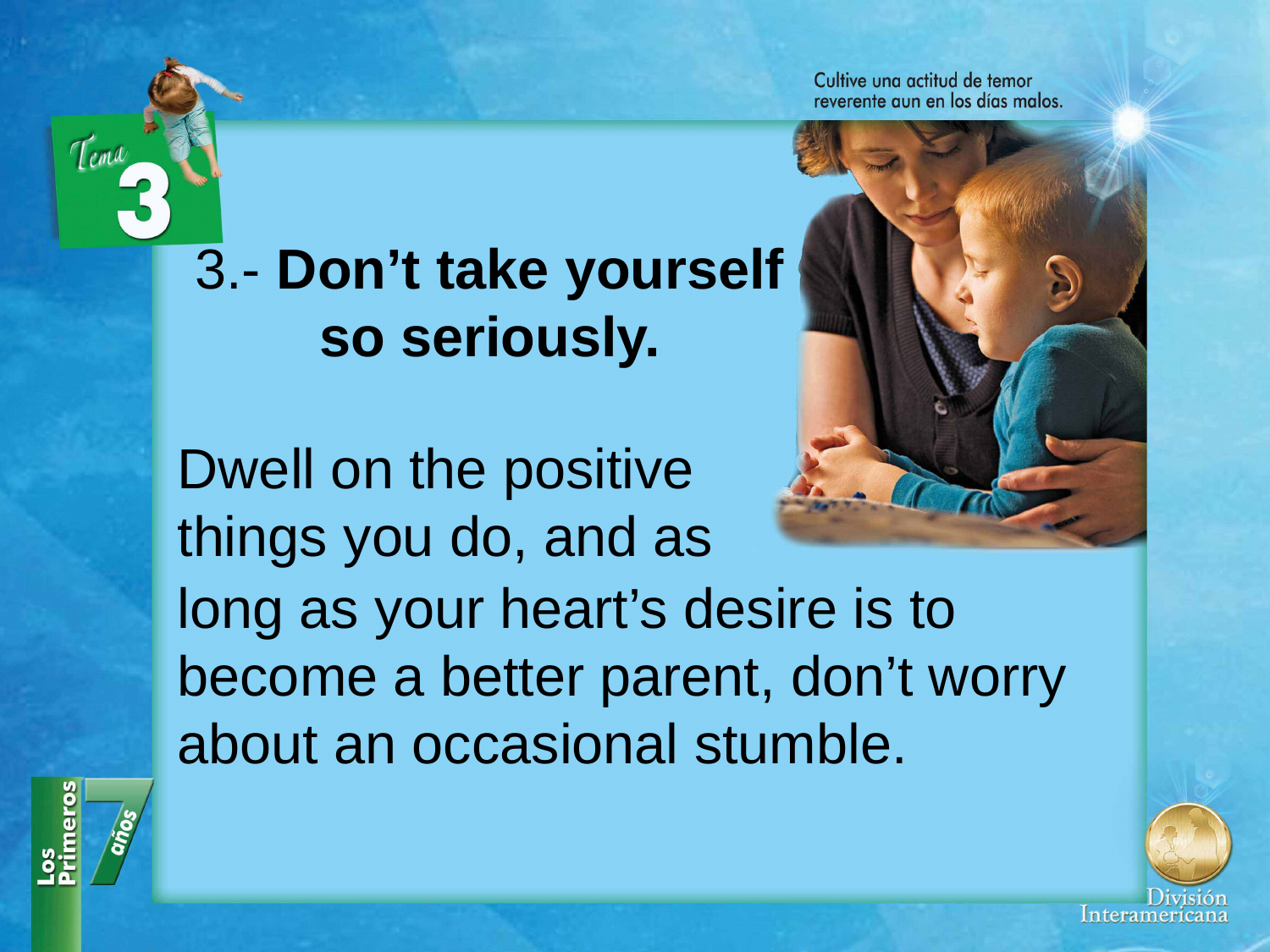

3.- Don’t take yourself so seriously.
Dwell on the positive things you do, and as
long as your heart’s desire is to become a better parent, don’t worry about an occasional stumble.